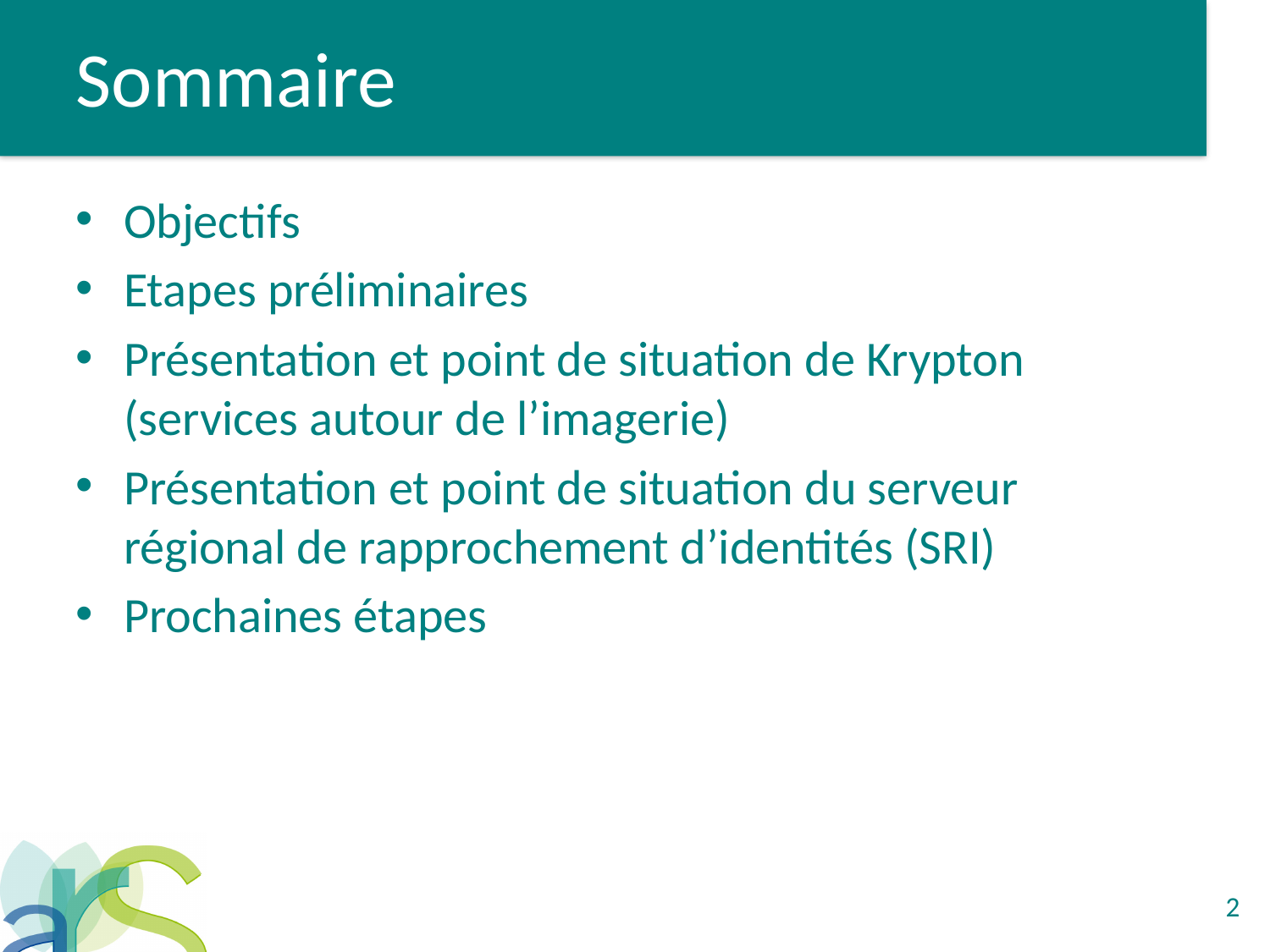

# Sommaire
Objectifs
Etapes préliminaires
Présentation et point de situation de Krypton (services autour de l’imagerie)
Présentation et point de situation du serveur régional de rapprochement d’identités (SRI)
Prochaines étapes
2